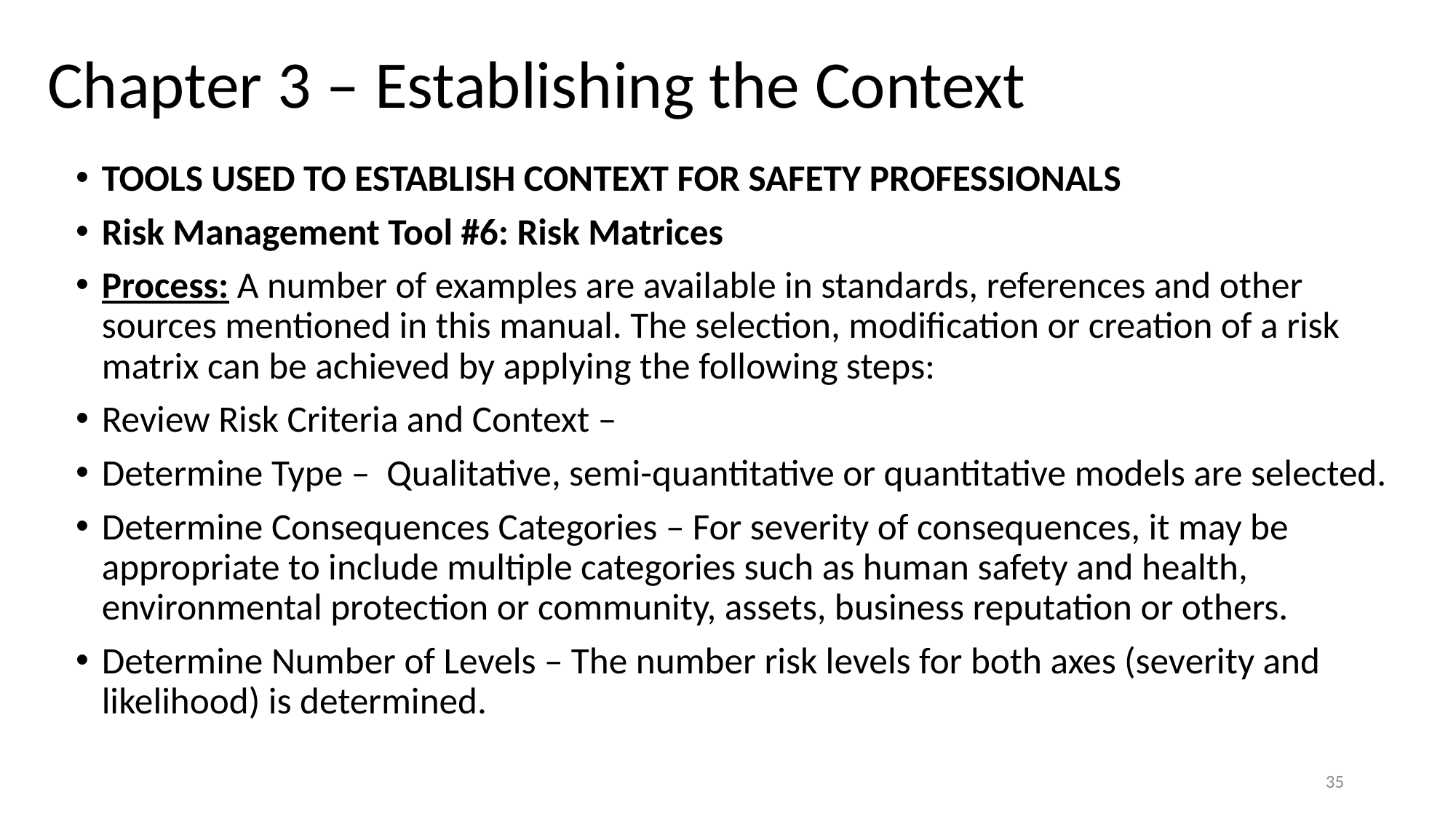

# Chapter 3 – Establishing the Context
TOOLS USED TO ESTABLISH CONTEXT FOR SAFETY PROFESSIONALS
Risk Management Tool #6: Risk Matrices
Process: A number of examples are available in standards, references and other sources mentioned in this manual. The selection, modification or creation of a risk matrix can be achieved by applying the following steps:
Review Risk Criteria and Context –
Determine Type –  Qualitative, semi-quantitative or quantitative models are selected.
Determine Consequences Categories – For severity of consequences, it may be appropriate to include multiple categories such as human safety and health, environmental protection or community, assets, business reputation or others.
Determine Number of Levels – The number risk levels for both axes (severity and likelihood) is determined.
35